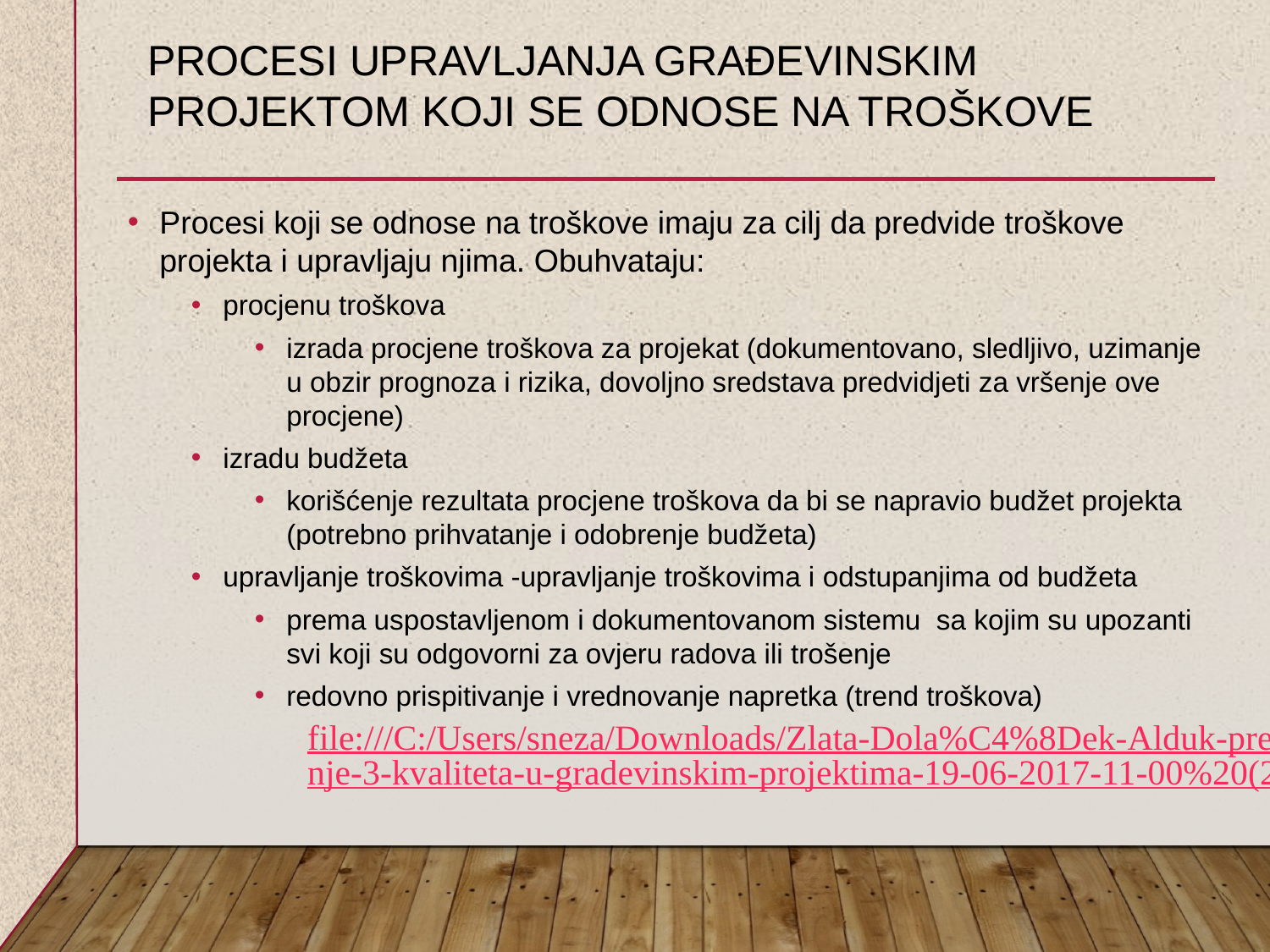

# Procesi UPRAVLJANJA GRAĐEVINSKIM PROJEKTOM koji se odnose na troškove
Procesi koji se odnose na troškove imaju za cilj da predvide troškove projekta i upravljaju njima. Obuhvataju:
procjenu troškova
izrada procjene troškova za projekat (dokumentovano, sledljivo, uzimanje u obzir prognoza i rizika, dovoljno sredstava predvidjeti za vršenje ove procjene)
izradu budžeta
korišćenje rezultata procjene troškova da bi se napravio budžet projekta (potrebno prihvatanje i odobrenje budžeta)
upravljanje troškovima -upravljanje troškovima i odstupanjima od budžeta
prema uspostavljenom i dokumentovanom sistemu  sa kojim su upozanti svi koji su odgovorni za ovjeru radova ili trošenje
redovno prispitivanje i vrednovanje napretka (trend troškova)
file:///C:/Users/sneza/Downloads/Zlata-Dola%C4%8Dek-Alduk-predavanje-3-kvaliteta-u-gradevinskim-projektima-19-06-2017-11-00%20(2).pdf